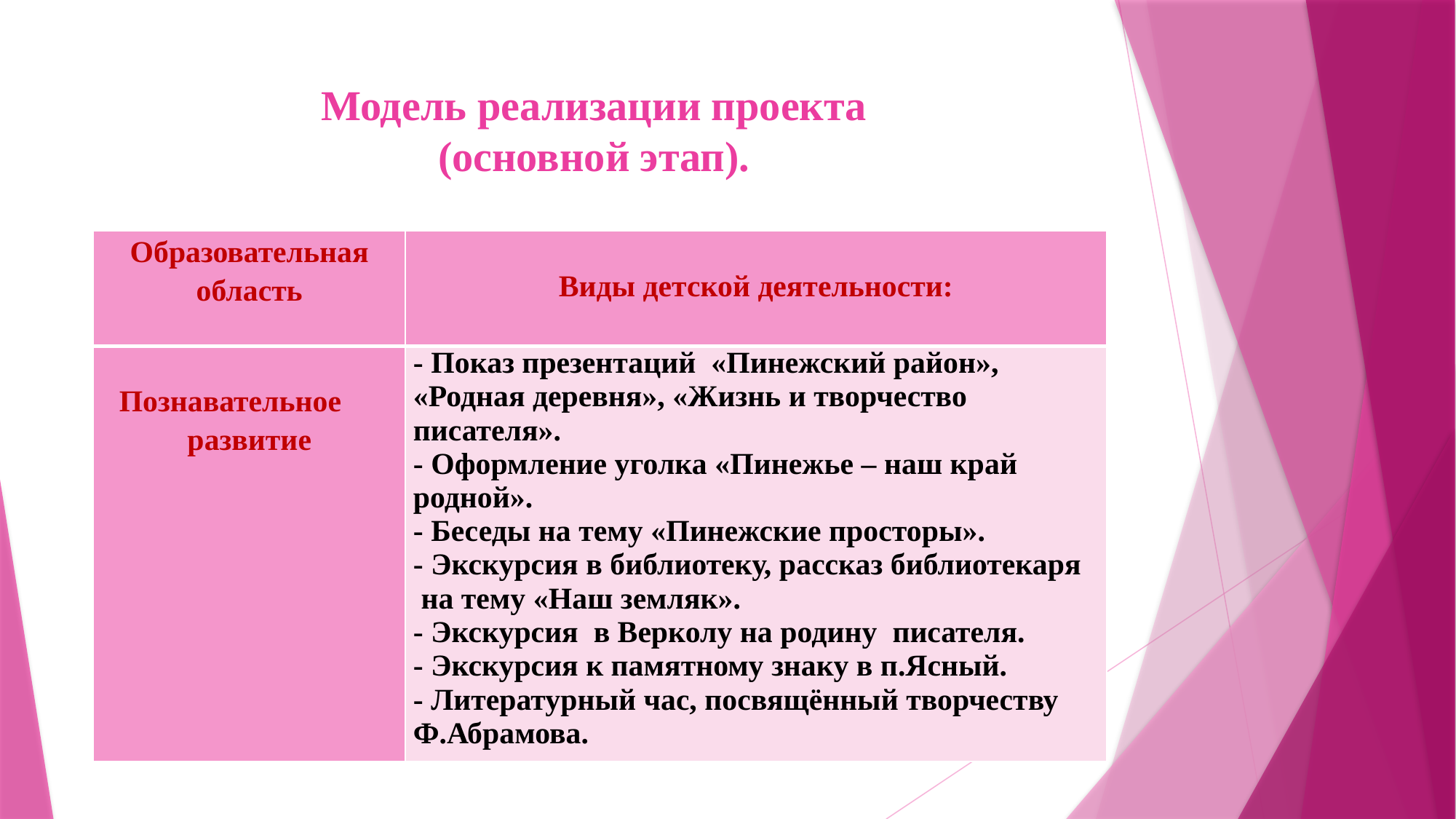

# Модель реализации проекта (основной этап).
| Образовательная область | Виды детской деятельности: |
| --- | --- |
| Познавательное развитие | - Показ презентаций «Пинежский район», «Родная деревня», «Жизнь и творчество писателя». - Оформление уголка «Пинежье – наш край родной». - Беседы на тему «Пинежские просторы». - Экскурсия в библиотеку, рассказ библиотекаря на тему «Наш земляк». - Экскурсия в Верколу на родину писателя. - Экскурсия к памятному знаку в п.Ясный. - Литературный час, посвящённый творчеству Ф.Абрамова. |